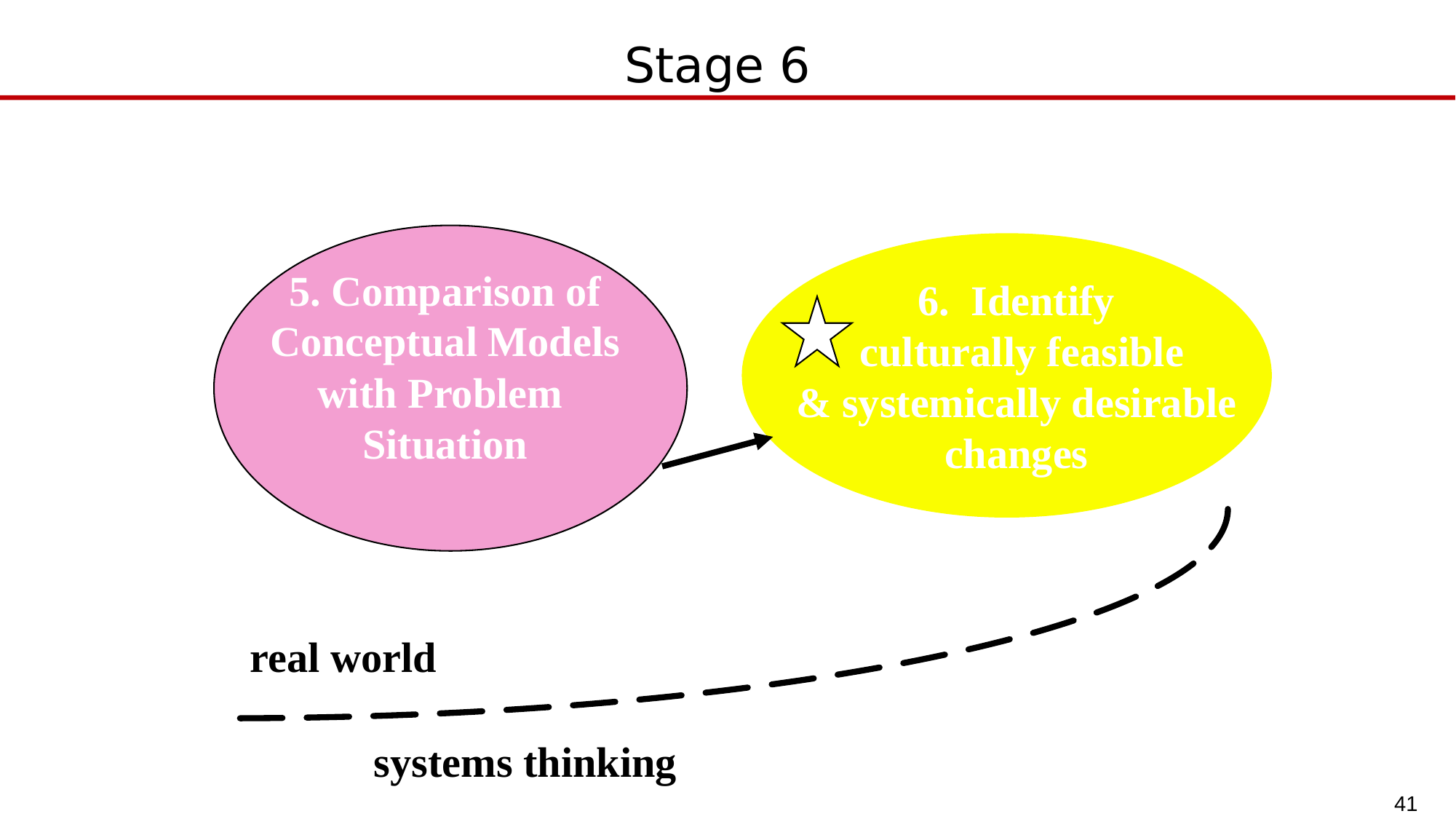

# Stage 6

5. Comparison of Conceptual Models with Problem
Situation
6.  Identify
 culturally feasible
& systemically desirable
changes

real world
systems thinking
41